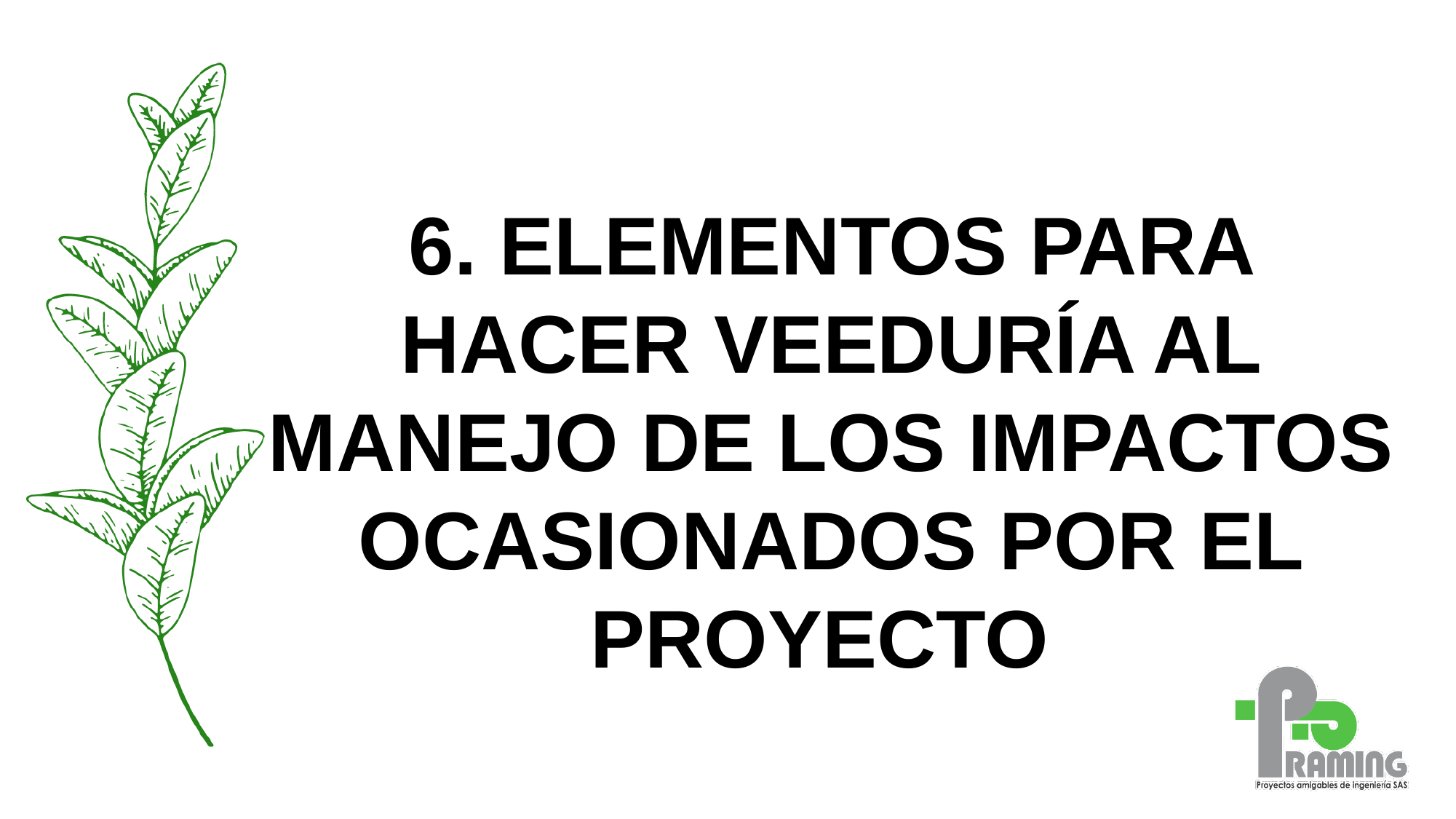

6. ELEMENTOS PARA HACER VEEDURÍA AL MANEJO DE LOS IMPACTOS OCASIONADOS POR EL PROYECTO